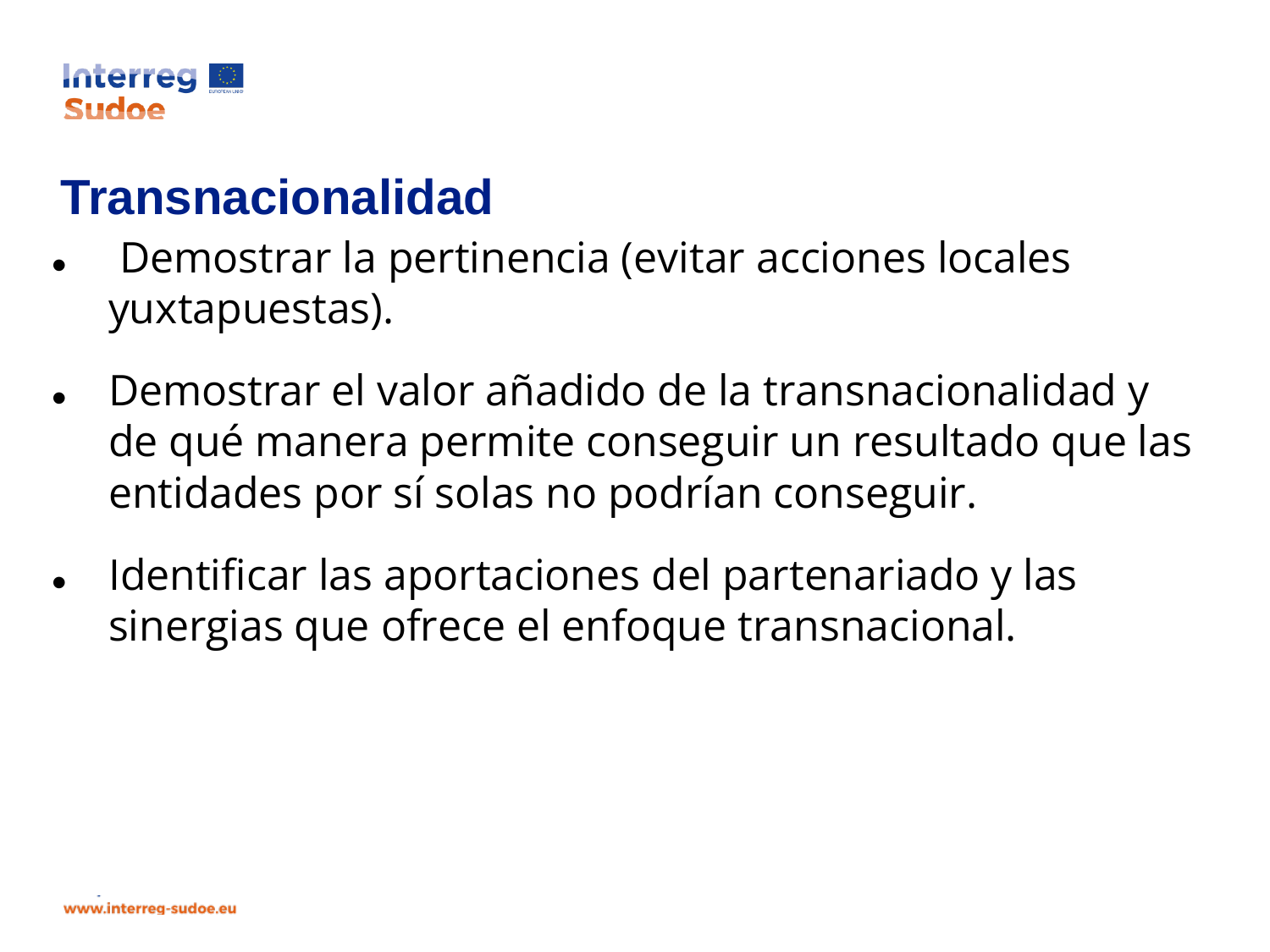

Demostrar la pertinencia (evitar acciones locales yuxtapuestas).
Demostrar el valor añadido de la transnacionalidad y de qué manera permite conseguir un resultado que las entidades por sí solas no podrían conseguir.
Identificar las aportaciones del partenariado y las sinergias que ofrece el enfoque transnacional.

# Transnacionalidad